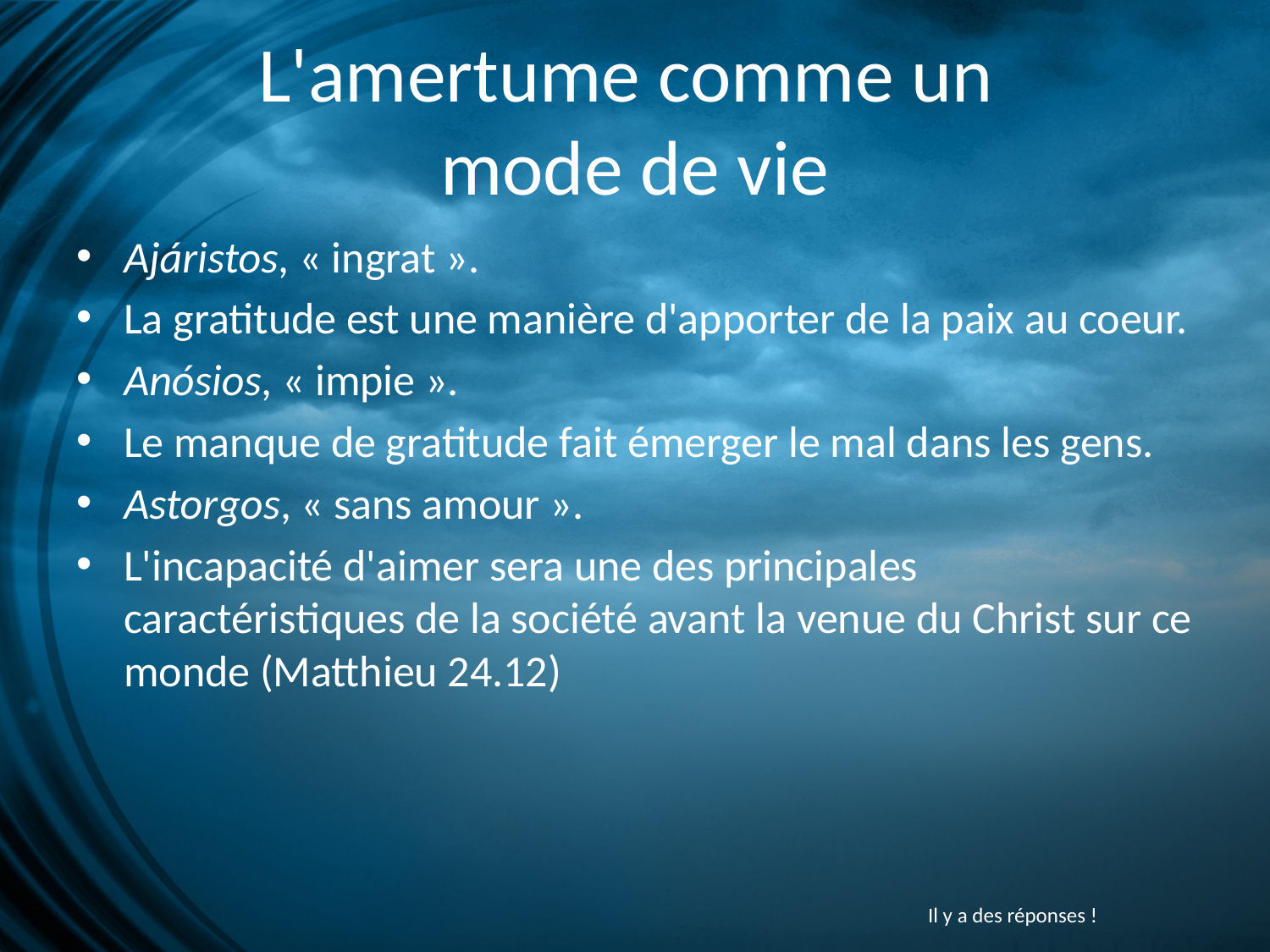

# L'amertume comme un mode de vie
Ajáristos, « ingrat ».
La gratitude est une manière d'apporter de la paix au coeur.
Anósios, « impie ».
Le manque de gratitude fait émerger le mal dans les gens.
Astorgos, « sans amour ».
L'incapacité d'aimer sera une des principales caractéristiques de la société avant la venue du Christ sur ce monde (Matthieu 24.12)
Il y a des réponses !